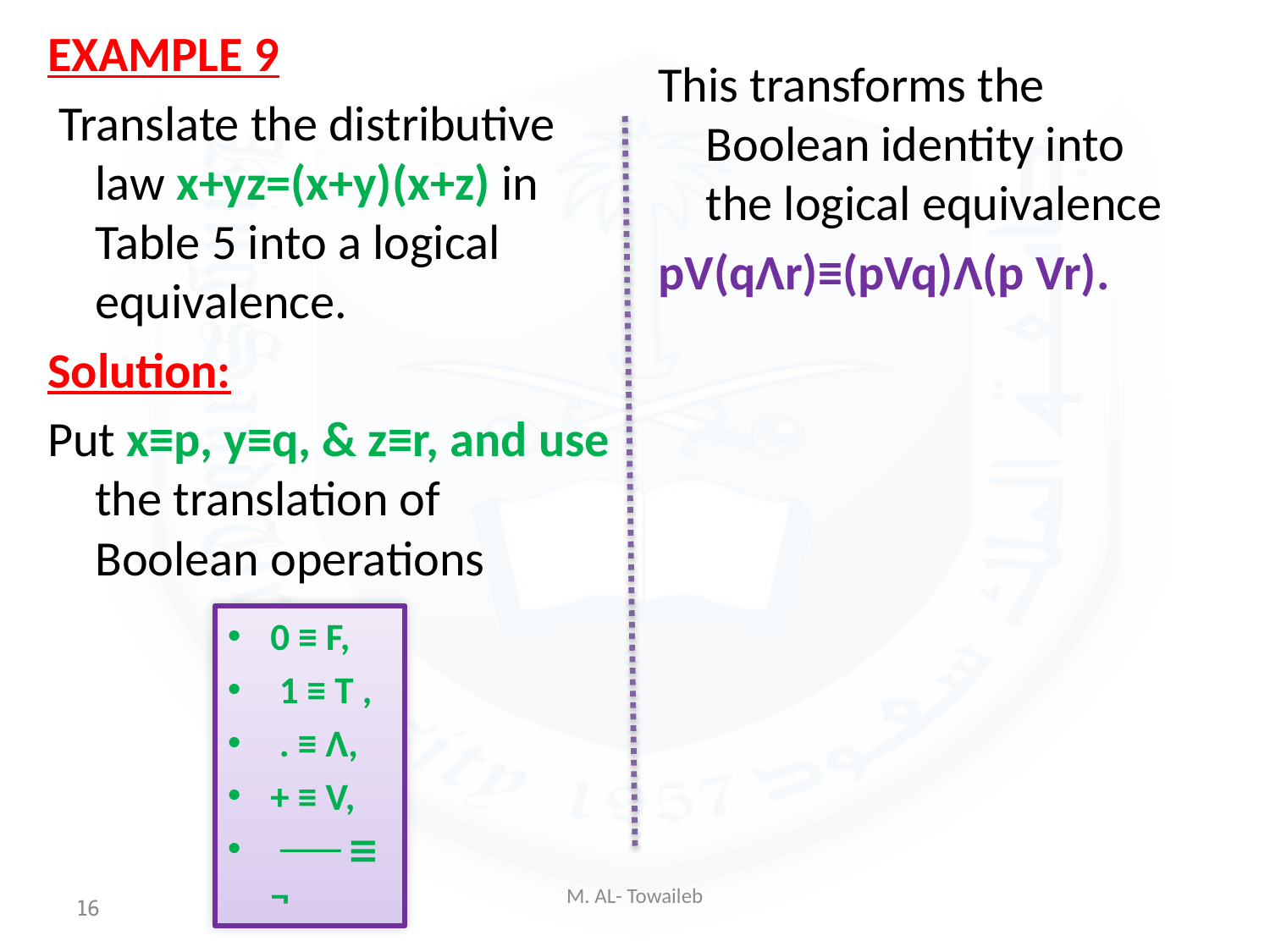

EXAMPLE 9
 Translate the distributive law x+yz=(x+y)(x+z) in Table 5 into a logical equivalence.
Solution:
Put x≡p, y≡q, & z≡r, and use the translation of Boolean operations
This transforms the Boolean identity into the logical equivalence
pV(qΛr)≡(pVq)Λ(p Vr).
0 ≡ F,
 1 ≡ T ,
 . ≡ Λ,
+ ≡ V,
 ــــــــ ≡ ¬

16
M. AL- Towaileb